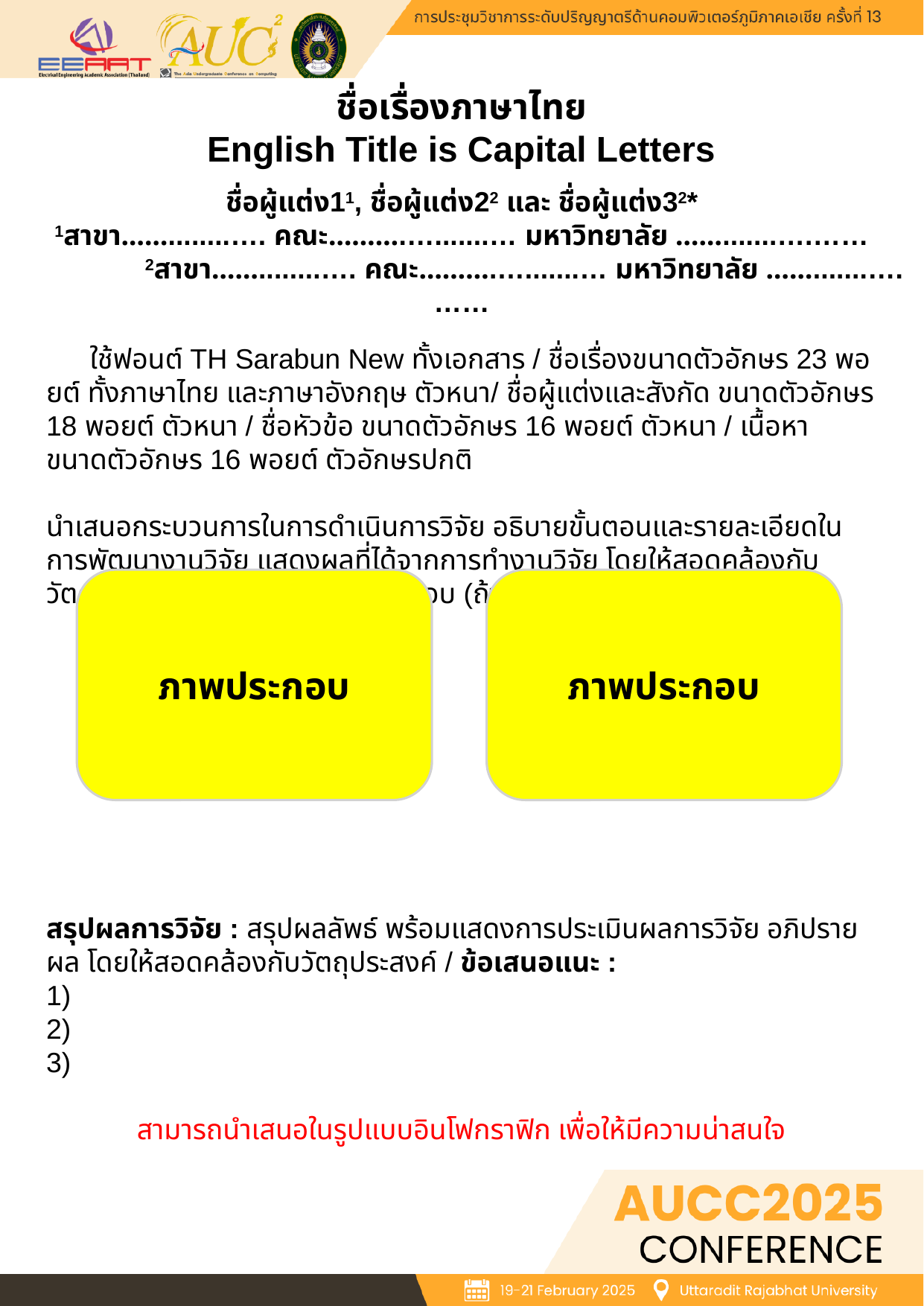

ชื่อเรื่องภาษาไทย
English Title is Capital Letters

ชื่อผู้แต่ง11, ชื่อผู้แต่ง22 และ ชื่อผู้แต่ง32*
1สาขา……........…. คณะ……….….......… มหาวิทยาลัย …….......….……
                2สาขา……........…. คณะ……….….......… มหาวิทยาลัย …….......….……
      ใช้ฟอนต์ TH Sarabun New ทั้งเอกสาร / ชื่อเรื่องขนาดตัวอักษร 23 พอยต์ ทั้งภาษาไทย และภาษาอังกฤษ ตัวหนา/ ชื่อผู้แต่งและสังกัด ขนาดตัวอักษร 18 พอยต์ ตัวหนา / ชื่อหัวข้อ ขนาดตัวอักษร 16 พอยต์ ตัวหนา / เนื้อหา ขนาดตัวอักษร 16 พอยต์ ตัวอักษรปกติ

นำเสนอกระบวนการในการดำเนินการวิจัย อธิบายขั้นตอนและรายละเอียดในการพัฒนางานวิจัย แสดงผลที่ได้จากการทำงานวิจัย โดยให้สอดคล้องกับวัตถุประสงค์ พร้อมแทรกภาพประกอบ (ถ้ามี)

สรุปผลการวิจัย : สรุปผลลัพธ์ พร้อมแสดงการประเมินผลการวิจัย อภิปรายผล โดยให้สอดคล้องกับวัตถุประสงค์ / ข้อเสนอแนะ :

สามารถนำเสนอในรูปแบบอินโฟกราฟิก เพื่อให้มีความน่าสนใจ

ภาพประกอบ
ภาพประกอบ